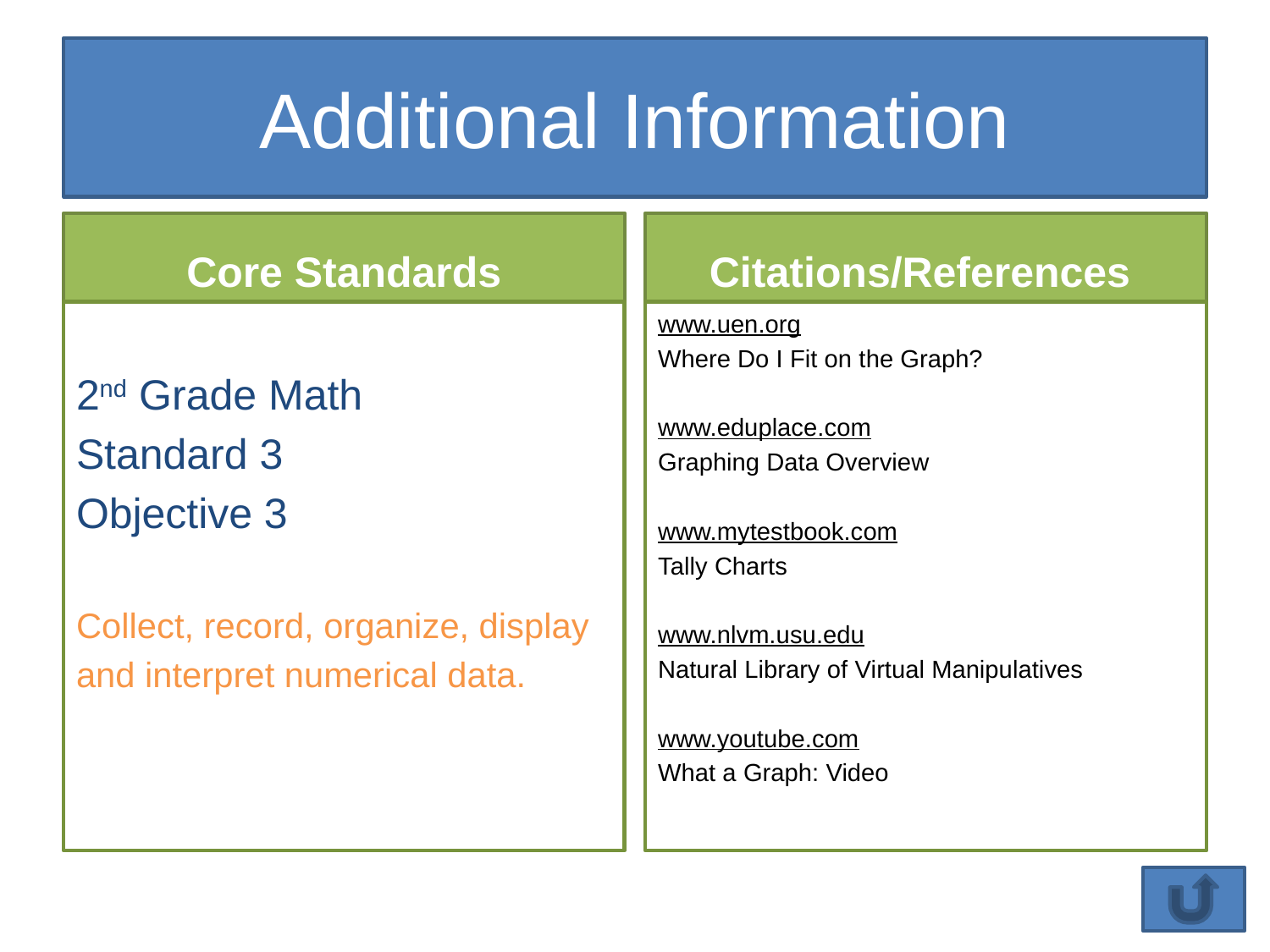

# Additional Information
Core Standards
Citations/References

2nd Grade Math
Standard 3
Objective 3

Collect, record, organize, display
and interpret numerical data.
www.uen.org
Where Do I Fit on the Graph?

www.eduplace.com
Graphing Data Overview

www.mytestbook.com
Tally Charts

www.nlvm.usu.edu
Natural Library of Virtual Manipulatives

www.youtube.com
What a Graph: Video